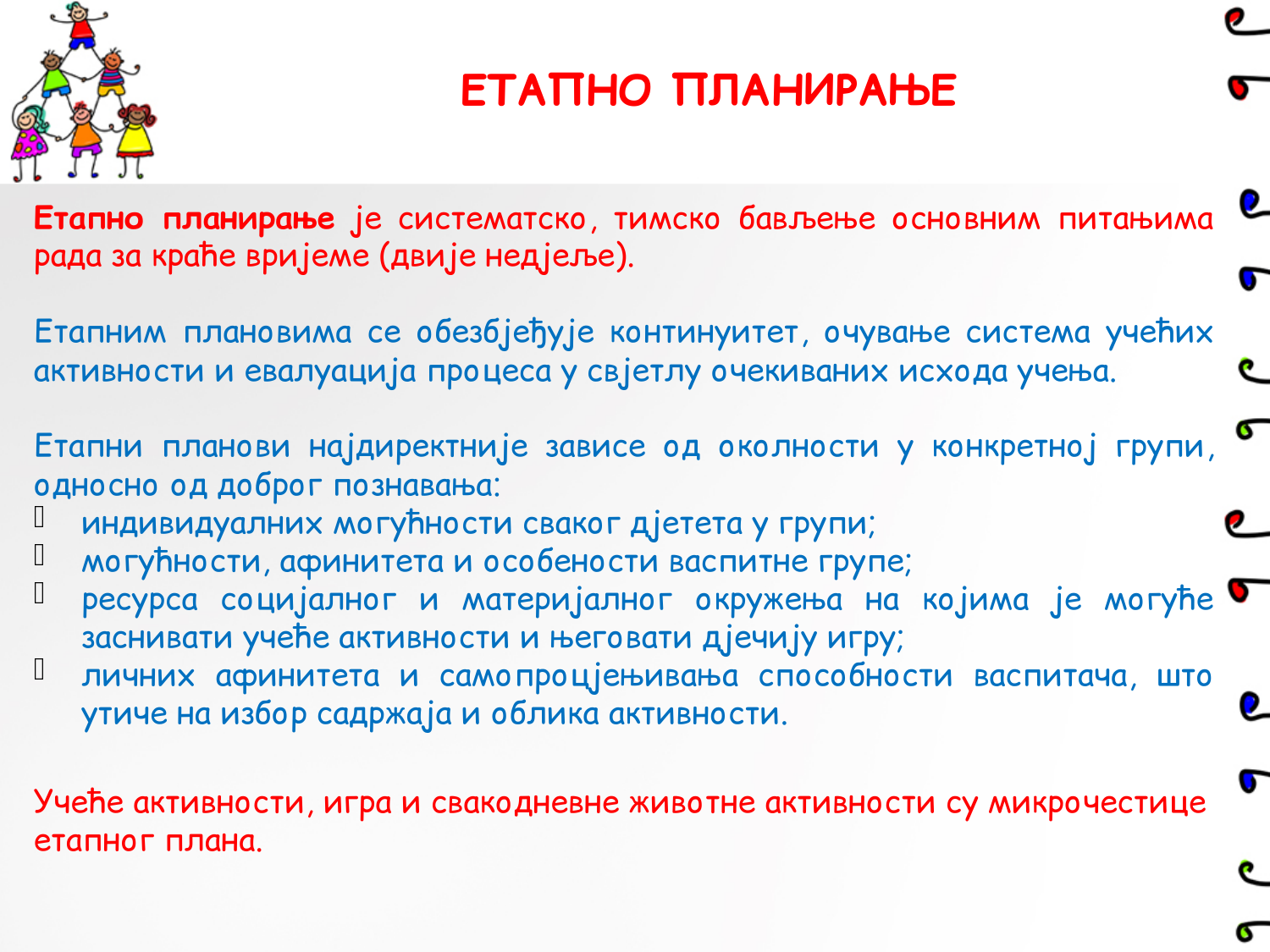

# ЕТАПНО ПЛАНИРАЊЕ
Етапно планирање је систематско, тимско бављење основним питањима рада за краће вријеме (двије недјеље).

Етапним плановима се обезбјеђује континуитет, очување система учећих активности и евалуација процеса у свјетлу очекиваних исхода учења.

Етапни планови најдиректније зависе од околности у конкретној групи, односно од доброг познавања:
индивидуалних могућности сваког дјетета у групи;
могућности, афинитета и особености васпитне групе;
ресурса социјалног и материјалног окружења на којима је могуће заснивати учеће активности и његовати дјечију игру;
личних афинитета и самопроцјењивања способности васпитача, што утиче на избор садржаја и облика активности.

Учећe активности, игра и свакодневне животне активности су микрочестице етапног плана.